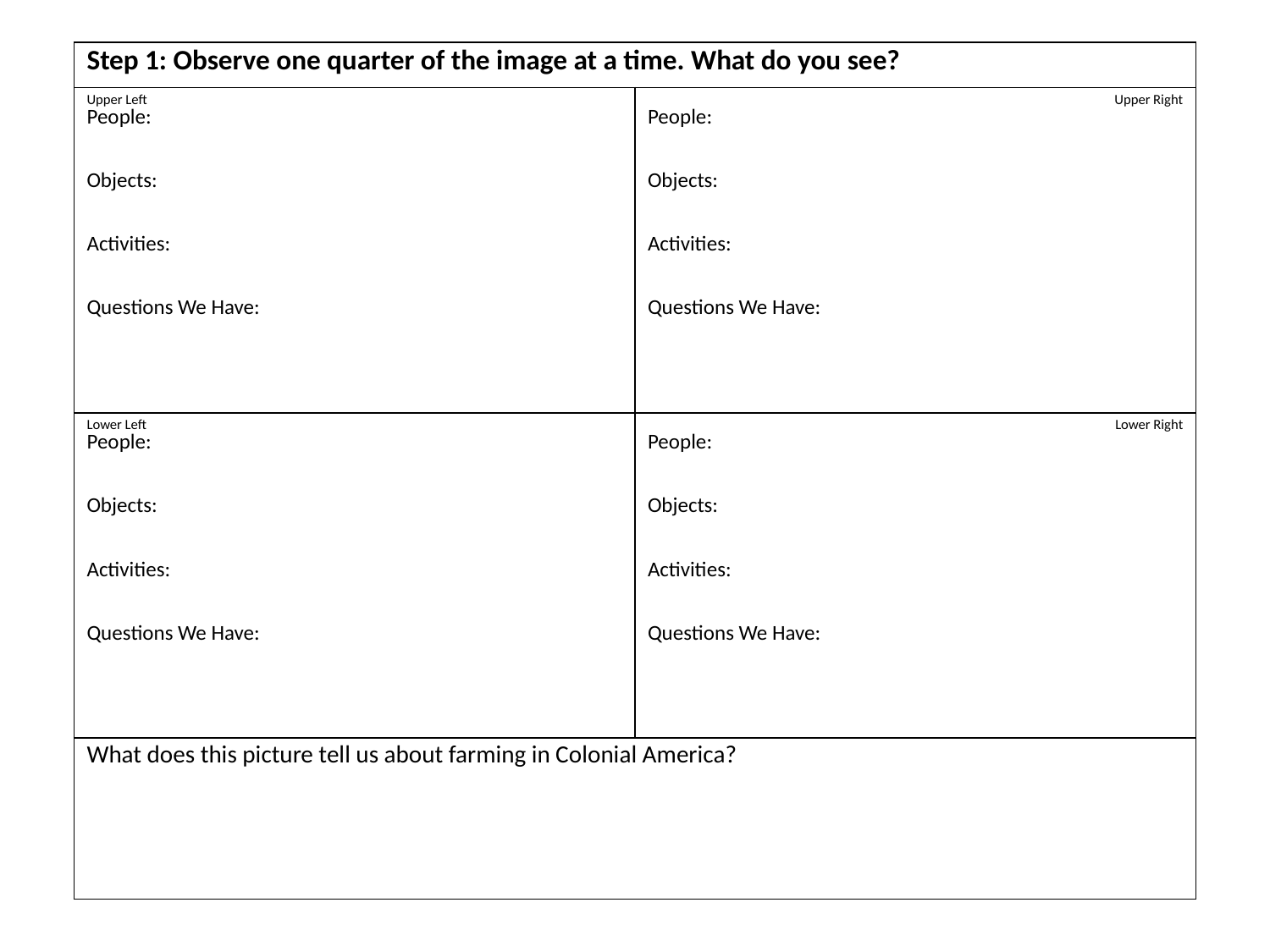

| Step 1: Observe one quarter of the image at a time. What do you see? |  |
| --- | --- |
| Upper Left People: Objects: Activities: Questions We Have: | Upper Right People: Objects: Activities: Questions We Have: |
| Lower Left People: Objects: Activities: Questions We Have: | Lower Right People: Objects: Activities: Questions We Have: |
| What does this picture tell us about farming in Colonial America? |  |